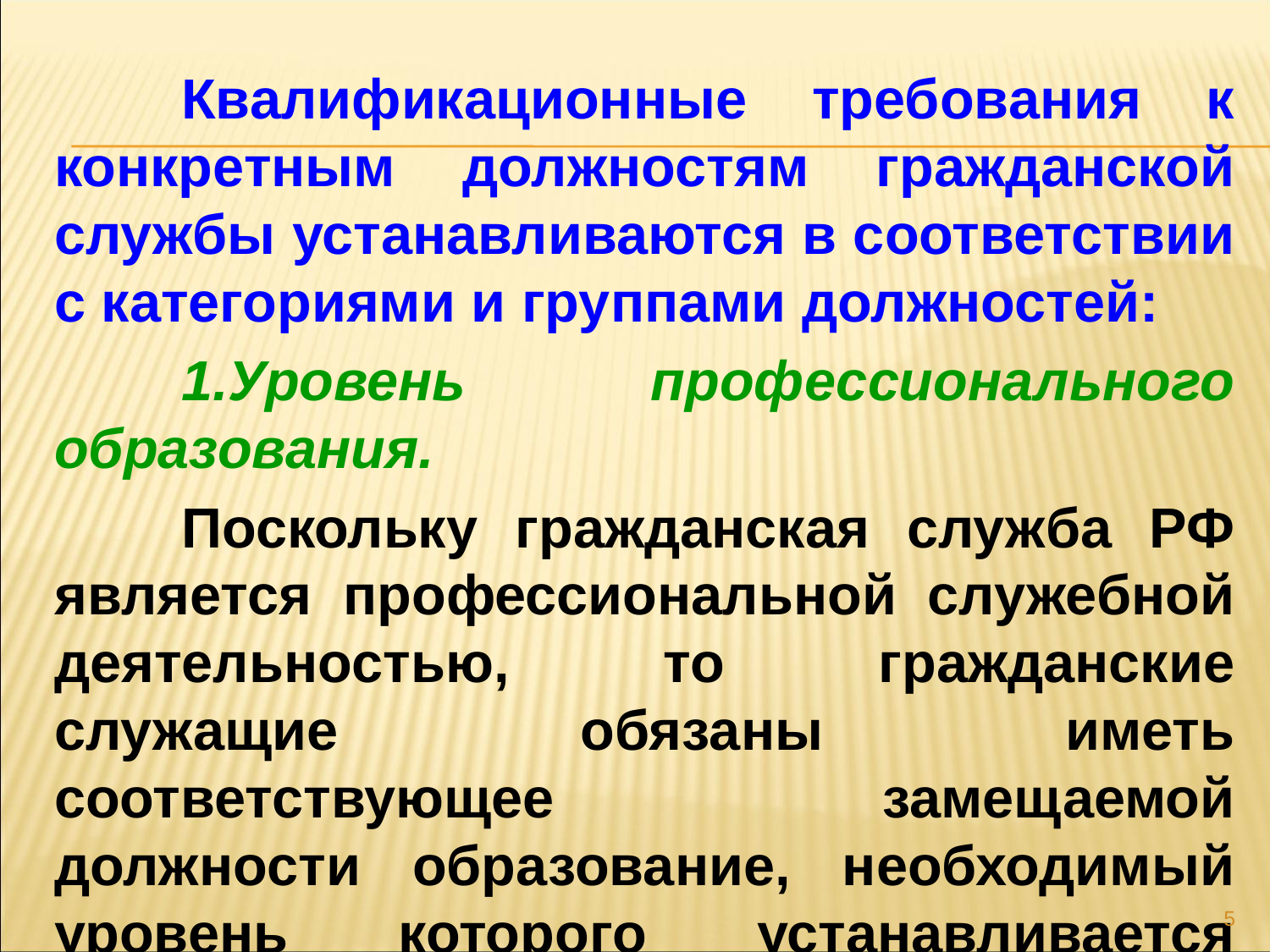

Квалификационные требования к конкретным должностям гражданской службы устанавливаются в соответствии с категориями и группами должностей:
	1.Уровень профессионального образования.
	Поскольку гражданская служба РФ является профессиональной служебной деятельностью, то гражданские служащие обязаны иметь соответствующее замещаемой должности образование, необходимый уровень которого устанавливается законодательством.
5